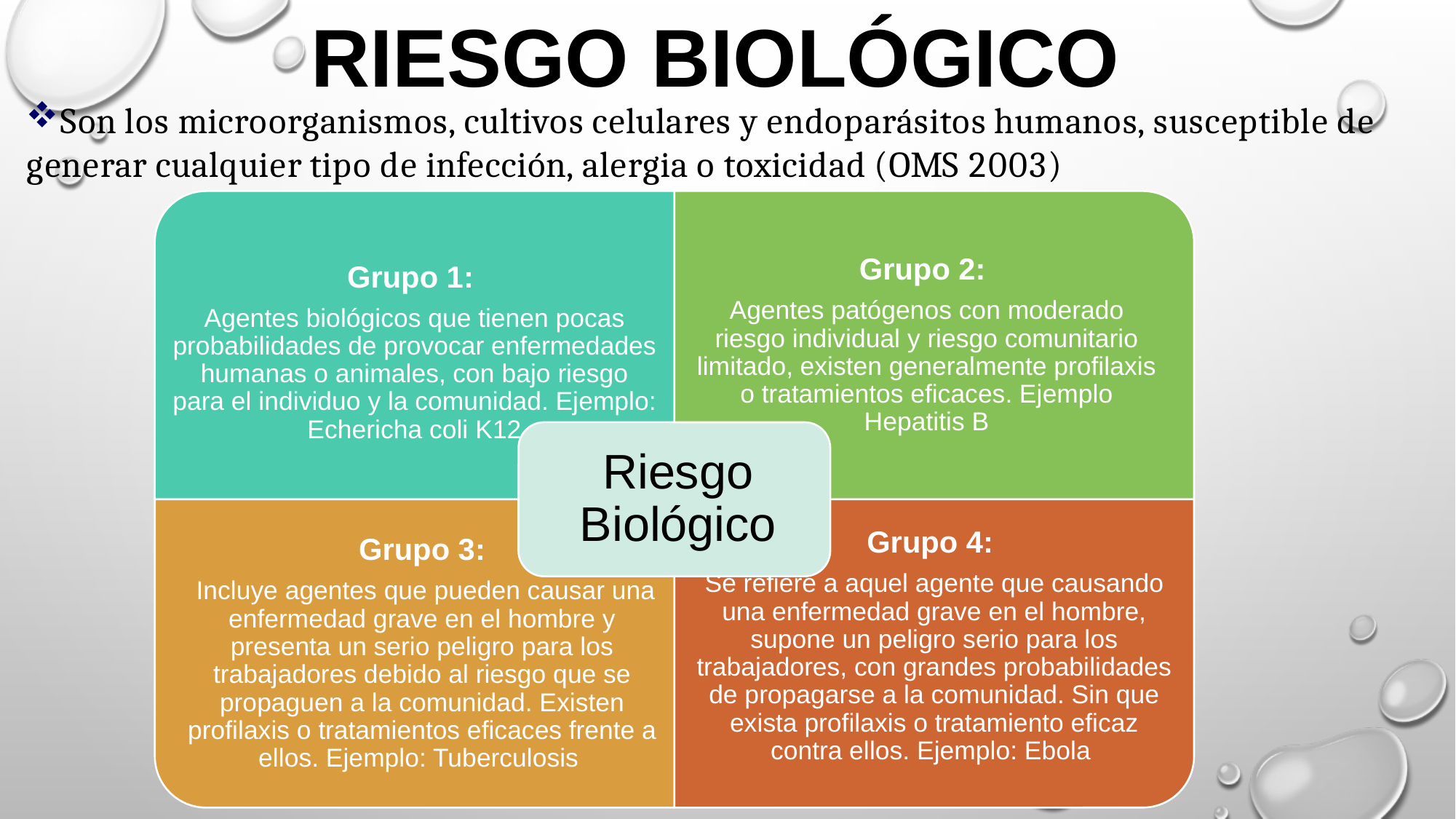

RIESGO BIOLÓGICO
Son los microorganismos, cultivos celulares y endoparásitos humanos, susceptible de generar cualquier tipo de infección, alergia o toxicidad (OMS 2003)
Grupo 1:
Agentes biológicos que tienen pocas probabilidades de provocar enfermedades humanas o animales, con bajo riesgo para el individuo y la comunidad. Ejemplo: Echericha coli K12
Grupo 2:
Agentes patógenos con moderado riesgo individual y riesgo comunitario limitado, existen generalmente profilaxis o tratamientos eficaces. Ejemplo Hepatitis B
Grupo 3:
 Incluye agentes que pueden causar una enfermedad grave en el hombre y presenta un serio peligro para los trabajadores debido al riesgo que se propaguen a la comunidad. Existen profilaxis o tratamientos eficaces frente a ellos. Ejemplo: Tuberculosis
Grupo 4:
Se refiere a aquel agente que causando una enfermedad grave en el hombre, supone un peligro serio para los trabajadores, con grandes probabilidades de propagarse a la comunidad. Sin que exista profilaxis o tratamiento eficaz contra ellos. Ejemplo: Ebola
Riesgo Biológico